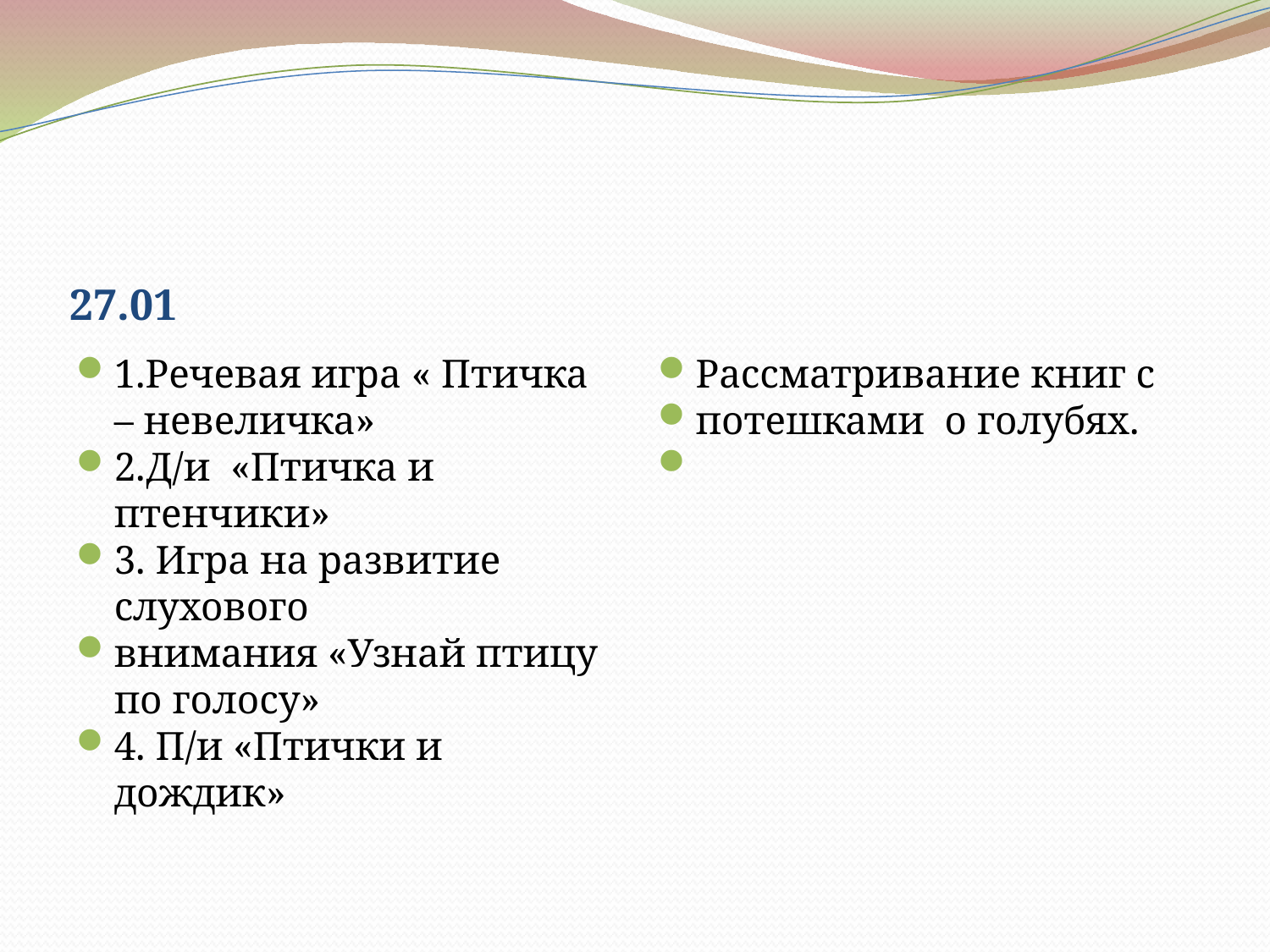

27.01
1.Речевая игра « Птичка – невеличка»
2.Д/и  «Птичка и птенчики»
3. Игра на развитие слухового
внимания «Узнай птицу по голосу»
4. П/и «Птички и дождик»

Рассматривание книг с
потешками  о голубях.